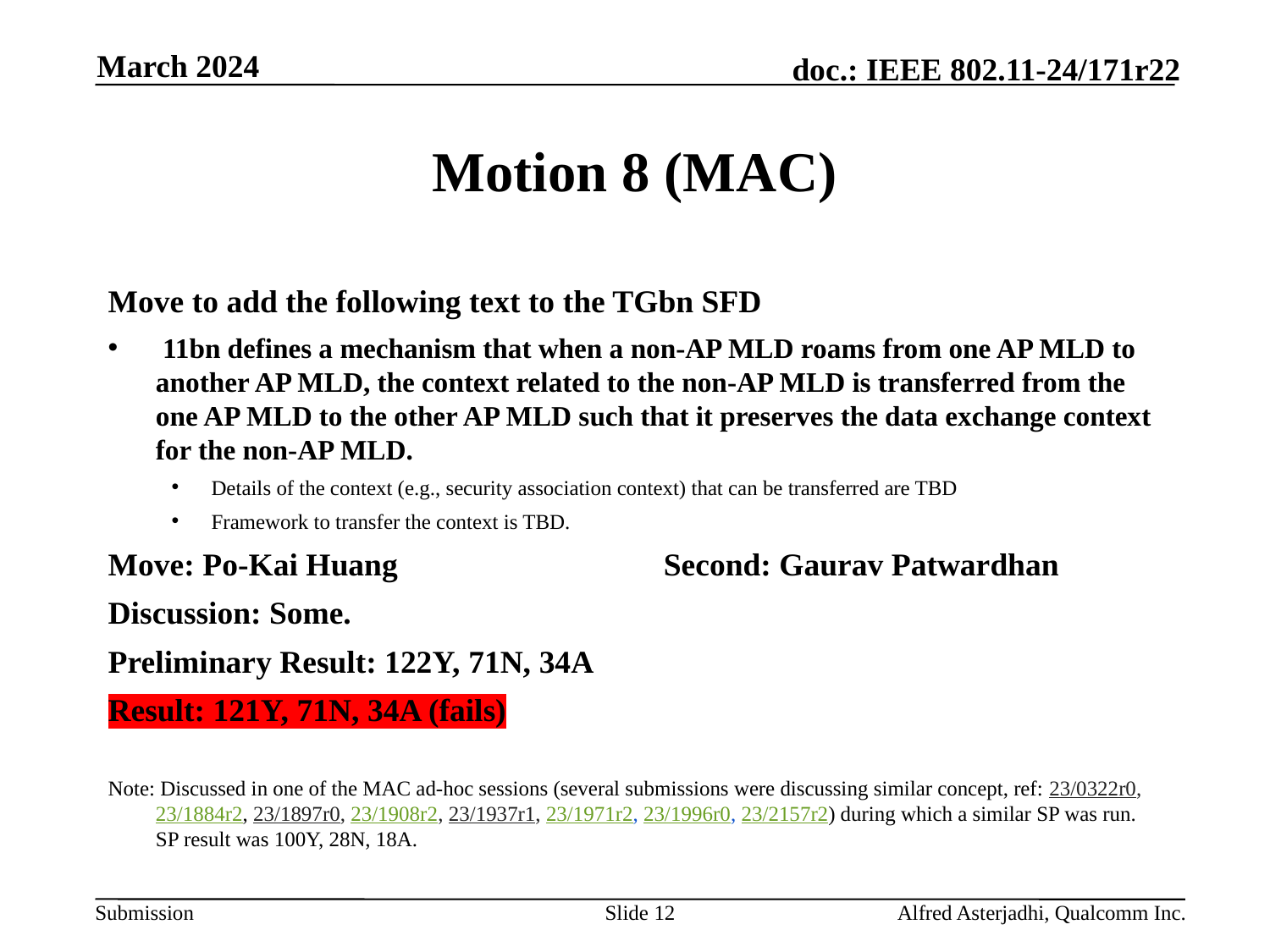

March 2024
# Motion 8 (MAC)
Move to add the following text to the TGbn SFD
 11bn defines a mechanism that when a non-AP MLD roams from one AP MLD to another AP MLD, the context related to the non-AP MLD is transferred from the one AP MLD to the other AP MLD such that it preserves the data exchange context for the non-AP MLD.
Details of the context (e.g., security association context) that can be transferred are TBD
Framework to transfer the context is TBD.
Move: Po-Kai Huang			Second: Gaurav Patwardhan
Discussion: Some.
Preliminary Result: 122Y, 71N, 34A
Result: 121Y, 71N, 34A (fails)

Note: Discussed in one of the MAC ad-hoc sessions (several submissions were discussing similar concept, ref: 23/0322r0, 23/1884r2, 23/1897r0, 23/1908r2, 23/1937r1, 23/1971r2, 23/1996r0, 23/2157r2) during which a similar SP was run. SP result was 100Y, 28N, 18A.

Slide 12
Alfred Asterjadhi, Qualcomm Inc.